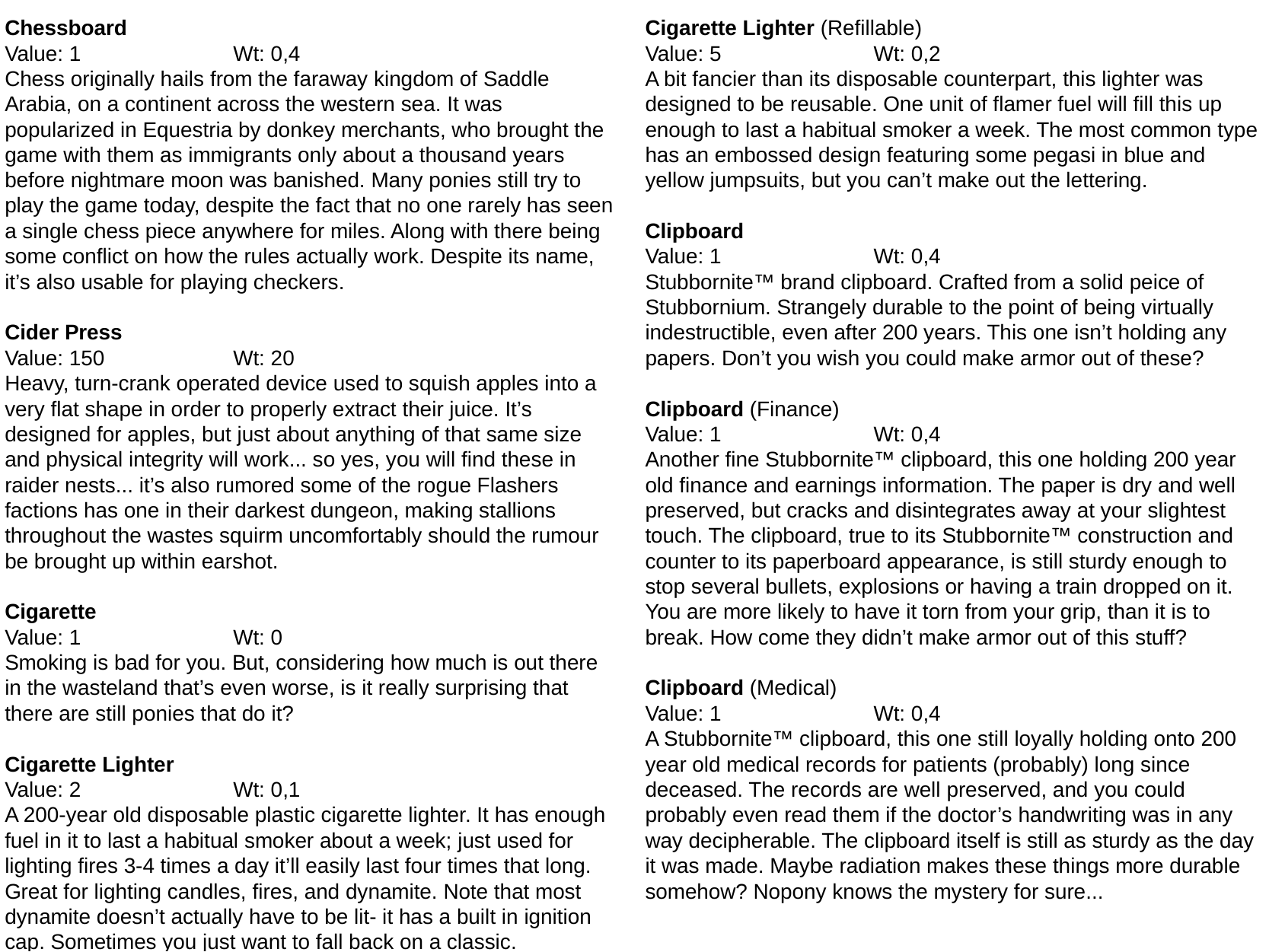

Chessboard
Value: 1		Wt: 0,4
Chess originally hails from the faraway kingdom of Saddle Arabia, on a continent across the western sea. It was popularized in Equestria by donkey merchants, who brought the game with them as immigrants only about a thousand years before nightmare moon was banished. Many ponies still try to play the game today, despite the fact that no one rarely has seen a single chess piece anywhere for miles. Along with there being some conflict on how the rules actually work. Despite its name, it’s also usable for playing checkers.

Cider Press
Value: 150		Wt: 20
Heavy, turn-crank operated device used to squish apples into a very flat shape in order to properly extract their juice. It’s designed for apples, but just about anything of that same size and physical integrity will work... so yes, you will find these in raider nests... it’s also rumored some of the rogue Flashers factions has one in their darkest dungeon, making stallions throughout the wastes squirm uncomfortably should the rumour be brought up within earshot.

Cigarette
Value: 1		Wt: 0
Smoking is bad for you. But, considering how much is out there in the wasteland that’s even worse, is it really surprising that there are still ponies that do it?

Cigarette Lighter
Value: 2		Wt: 0,1
A 200-year old disposable plastic cigarette lighter. It has enough fuel in it to last a habitual smoker about a week; just used for lighting fires 3-4 times a day it’ll easily last four times that long. Great for lighting candles, fires, and dynamite. Note that most dynamite doesn’t actually have to be lit- it has a built in ignition cap. Sometimes you just want to fall back on a classic.

Cigarette Lighter (Refillable)
Value: 5		Wt: 0,2
A bit fancier than its disposable counterpart, this lighter was designed to be reusable. One unit of flamer fuel will fill this up enough to last a habitual smoker a week. The most common type has an embossed design featuring some pegasi in blue and yellow jumpsuits, but you can’t make out the lettering.

Clipboard
Value: 1		Wt: 0,4
Stubbornite™ brand clipboard. Crafted from a solid peice of Stubbornium. Strangely durable to the point of being virtually indestructible, even after 200 years. This one isn’t holding any papers. Don’t you wish you could make armor out of these?

Clipboard (Finance)
Value: 1		Wt: 0,4
Another fine Stubbornite™ clipboard, this one holding 200 year old finance and earnings information. The paper is dry and well preserved, but cracks and disintegrates away at your slightest touch. The clipboard, true to its Stubbornite™ construction and counter to its paperboard appearance, is still sturdy enough to stop several bullets, explosions or having a train dropped on it. You are more likely to have it torn from your grip, than it is to break. How come they didn’t make armor out of this stuff?

Clipboard (Medical)
Value: 1		Wt: 0,4
A Stubbornite™ clipboard, this one still loyally holding onto 200 year old medical records for patients (probably) long since deceased. The records are well preserved, and you could probably even read them if the doctor’s handwriting was in any way decipherable. The clipboard itself is still as sturdy as the day it was made. Maybe radiation makes these things more durable somehow? Nopony knows the mystery for sure...